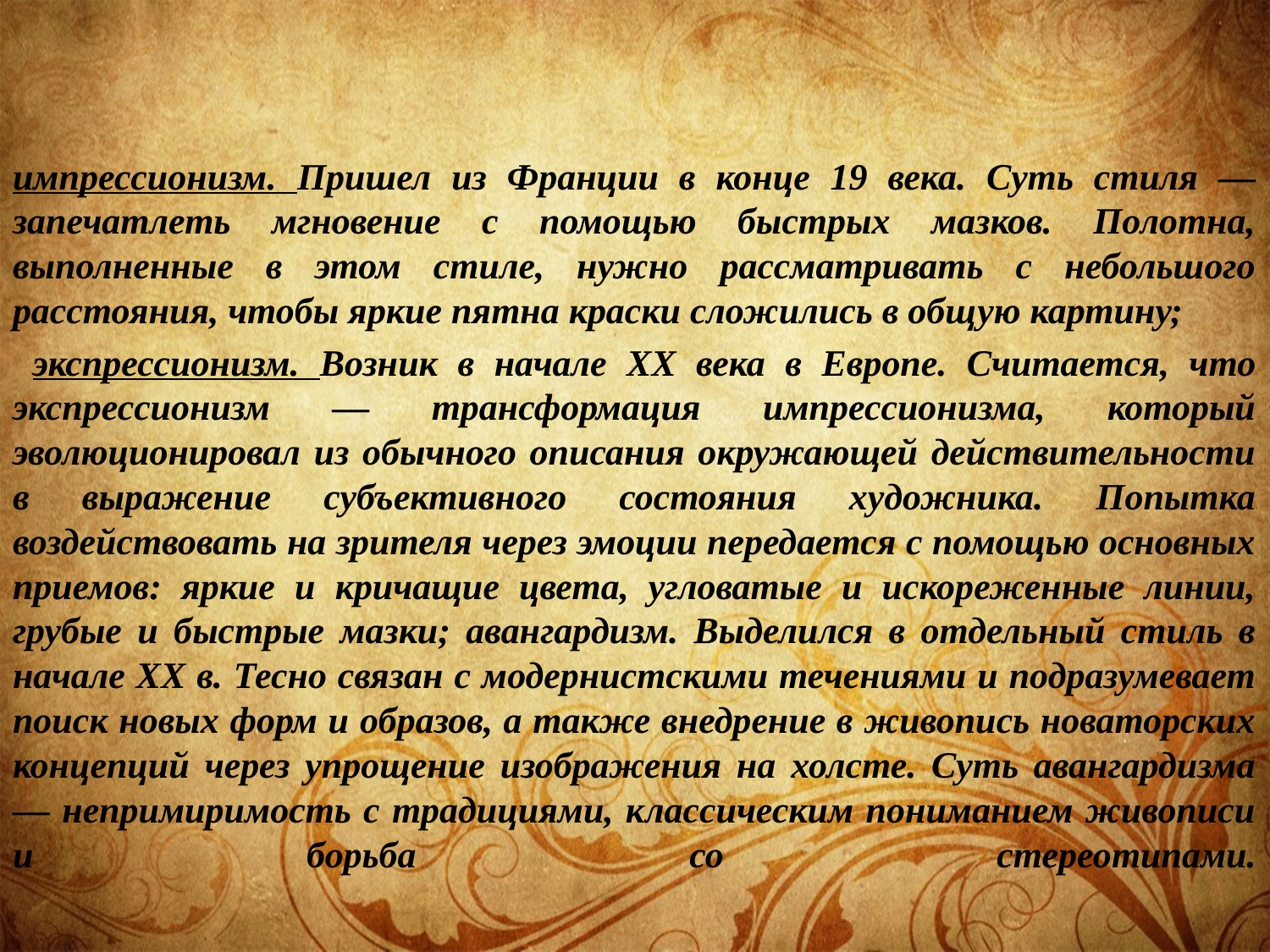

импрессионизм. Пришел из Франции в конце 19 века. Суть стиля — запечатлеть мгновение с помощью быстрых мазков. Полотна, выполненные в этом стиле, нужно рассматривать с небольшого расстояния, чтобы яркие пятна краски сложились в общую картину;
 экспрессионизм. Возник в начале XX века в Европе. Считается, что экспрессионизм — трансформация импрессионизма, который эволюционировал из обычного описания окружающей действительности в выражение субъективного состояния художника. Попытка воздействовать на зрителя через эмоции передается с помощью основных приемов: яркие и кричащие цвета, угловатые и искореженные линии, грубые и быстрые мазки; авангардизм. Выделился в отдельный стиль в начале XX в. Тесно связан с модернистскими течениями и подразумевает поиск новых форм и образов, а также внедрение в живопись новаторских концепций через упрощение изображения на холсте. Суть авангардизма — непримиримость с традициями, классическим пониманием живописи и борьба со стереотипами.